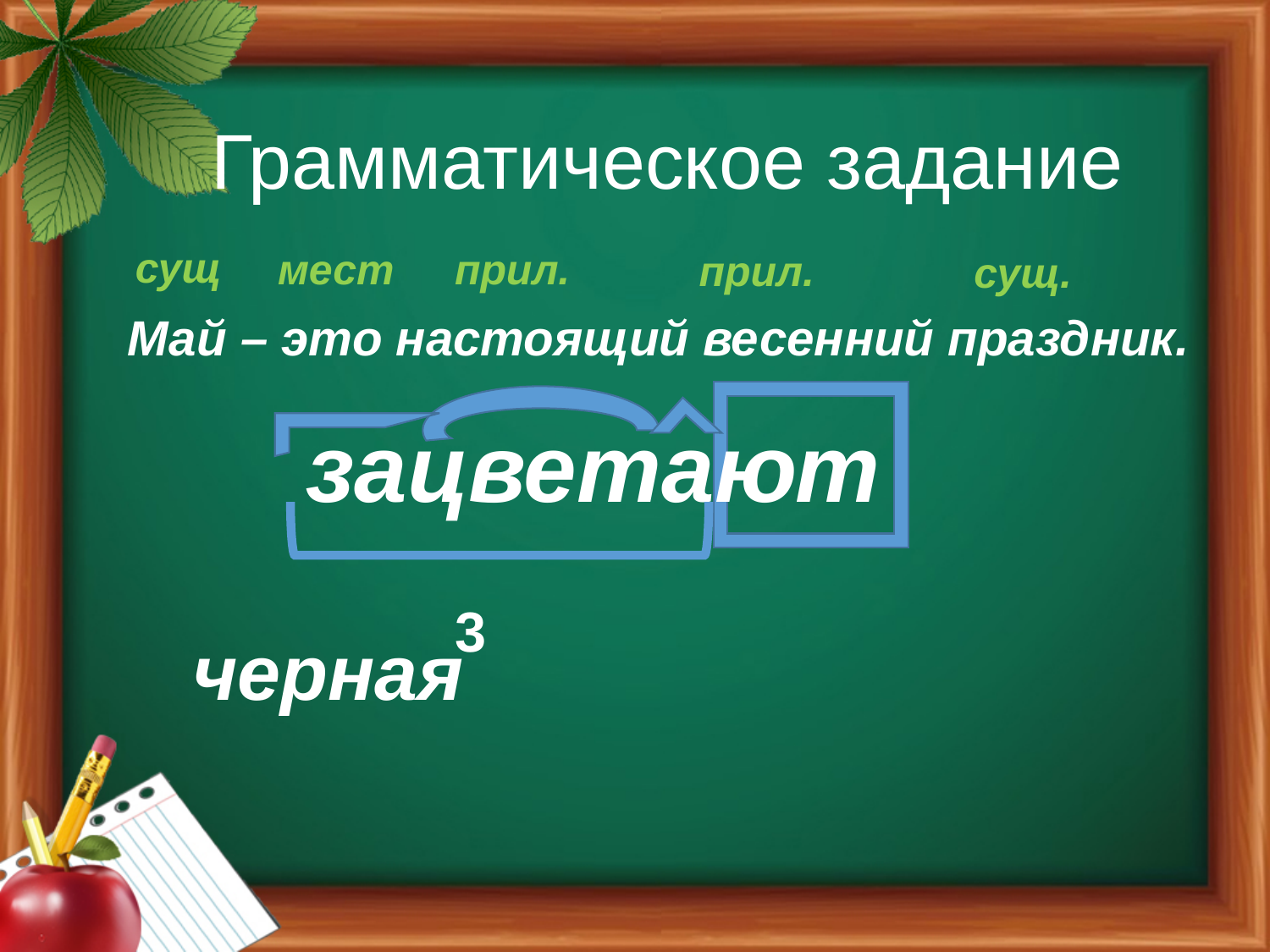

# Грамматическое задание
сущ
прил.
мест
прил.
сущ.
Май – это настоящий весенний праздник.

зацветают

3
черная